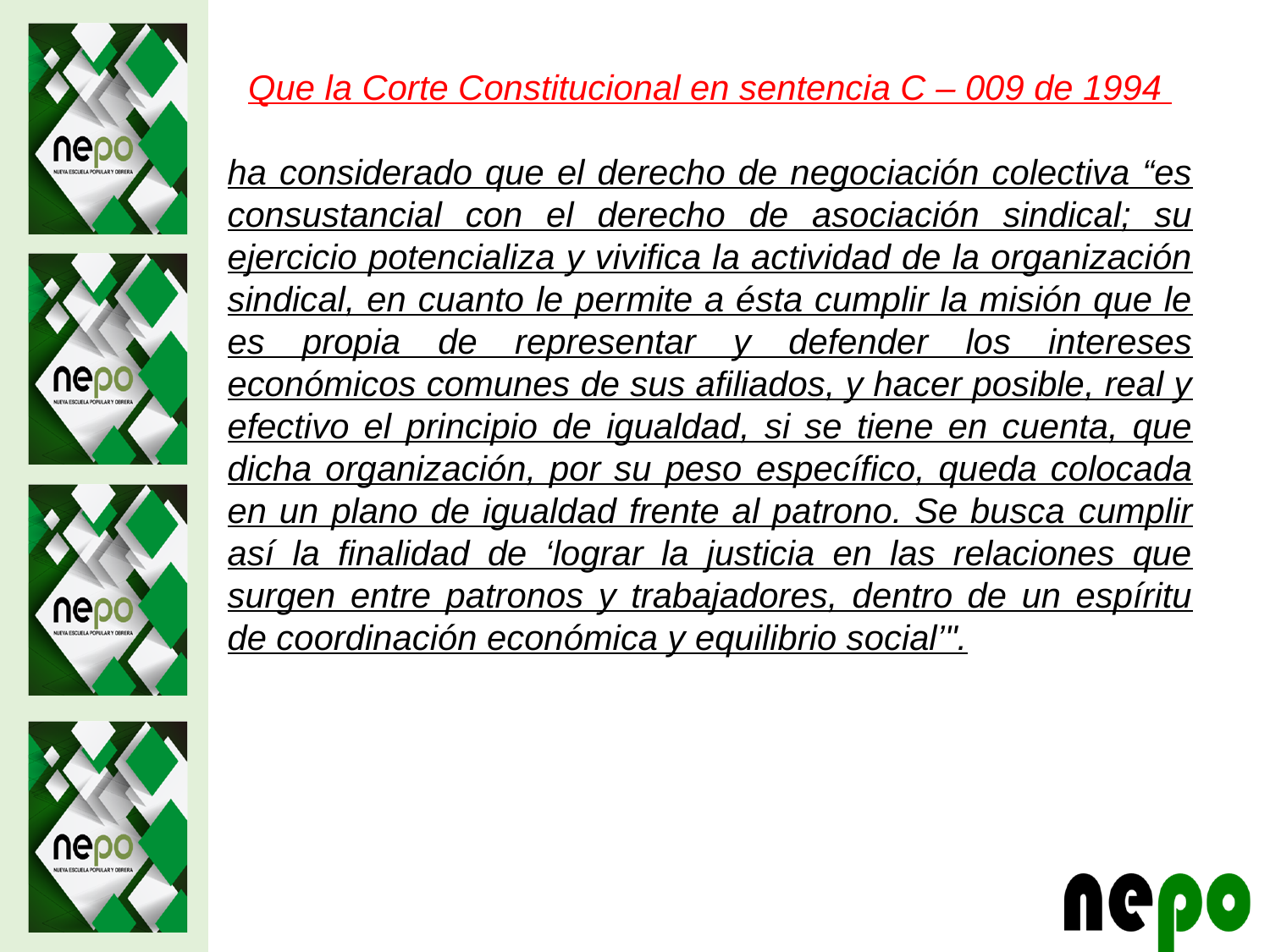

Que la Corte Constitucional en sentencia C – 009 de 1994

ha considerado que el derecho de negociación colectiva “es consustancial con el derecho de asociación sindical; su ejercicio potencializa y vivifica la actividad de la organización sindical, en cuanto le permite a ésta cumplir la misión que le es propia de representar y defender los intereses económicos comunes de sus afiliados, y hacer posible, real y efectivo el principio de igualdad, si se tiene en cuenta, que dicha organización, por su peso específico, queda colocada en un plano de igualdad frente al patrono. Se busca cumplir así la finalidad de ‘lograr la justicia en las relaciones que surgen entre patronos y trabajadores, dentro de un espíritu de coordinación económica y equilibrio social’".